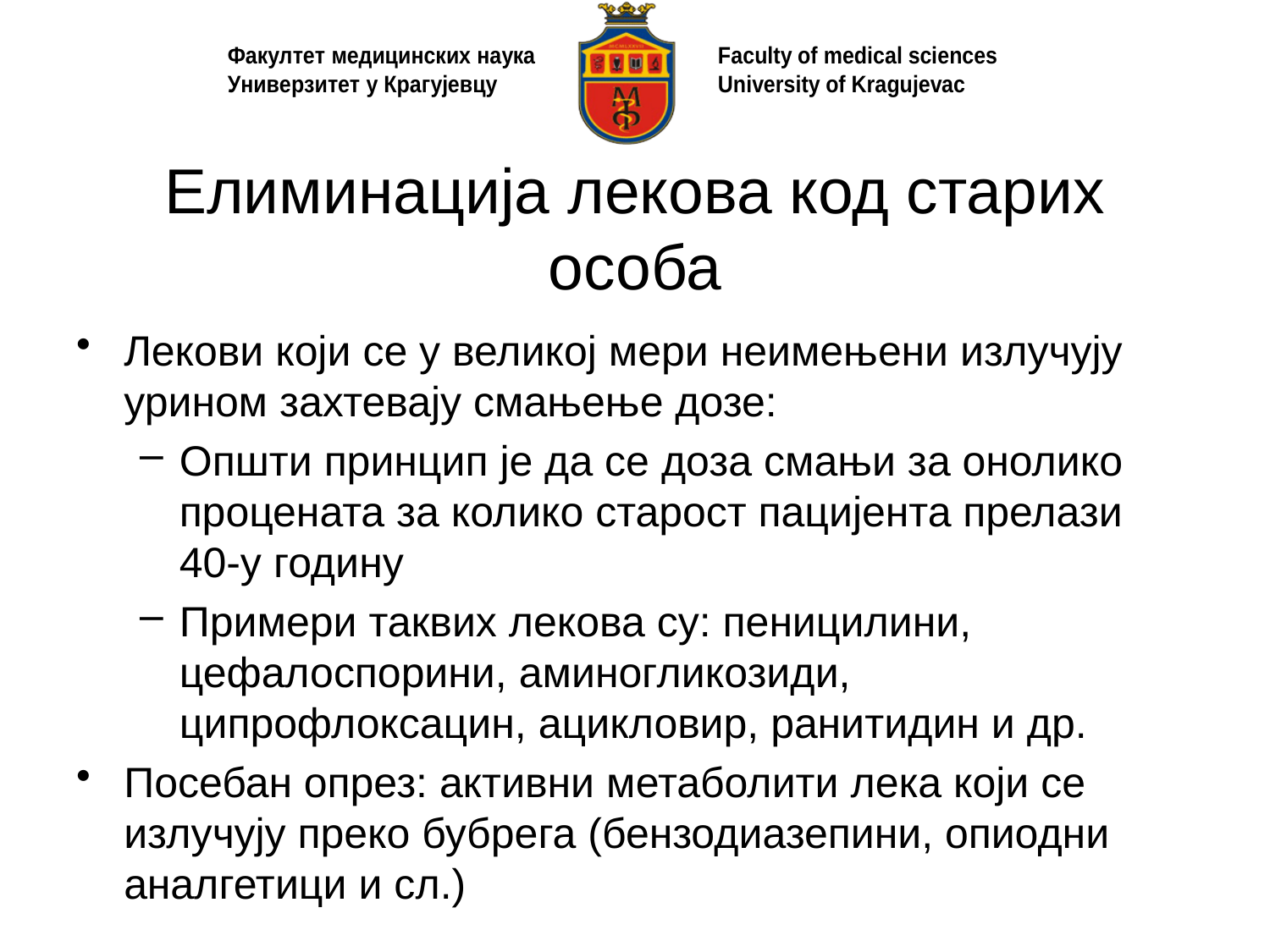

# Елиминација лекова код старих особа
Лекови који се у великој мери неимењени излучују урином захтевају смањење дозе:
Општи принцип је да се доза смањи за онолико процената за колико старост пацијента прелази 40-у годину
Примери таквих лекова су: пеницилини, цефалоспорини, аминогликозиди, ципрофлоксацин, ацикловир, ранитидин и др.
Посебан опрез: активни метаболити лека који се излучују преко бубрега (бензодиазепини, опиодни аналгетици и сл.)